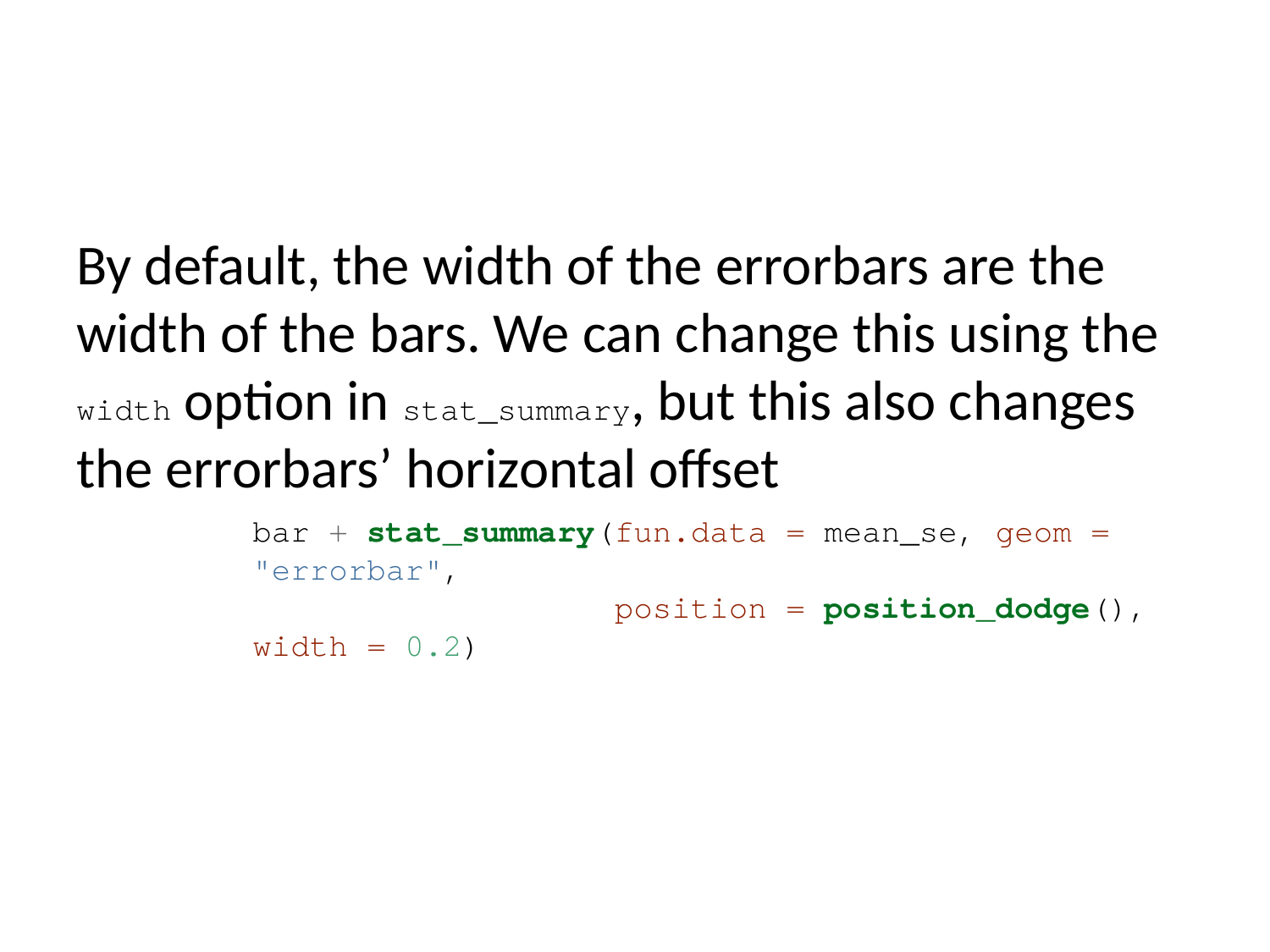

By default, the width of the errorbars are the width of the bars. We can change this using the width option in stat_summary, but this also changes the errorbars’ horizontal offset
bar + stat_summary(fun.data = mean_se, geom = "errorbar",
                   position = position_dodge(), width = 0.2)